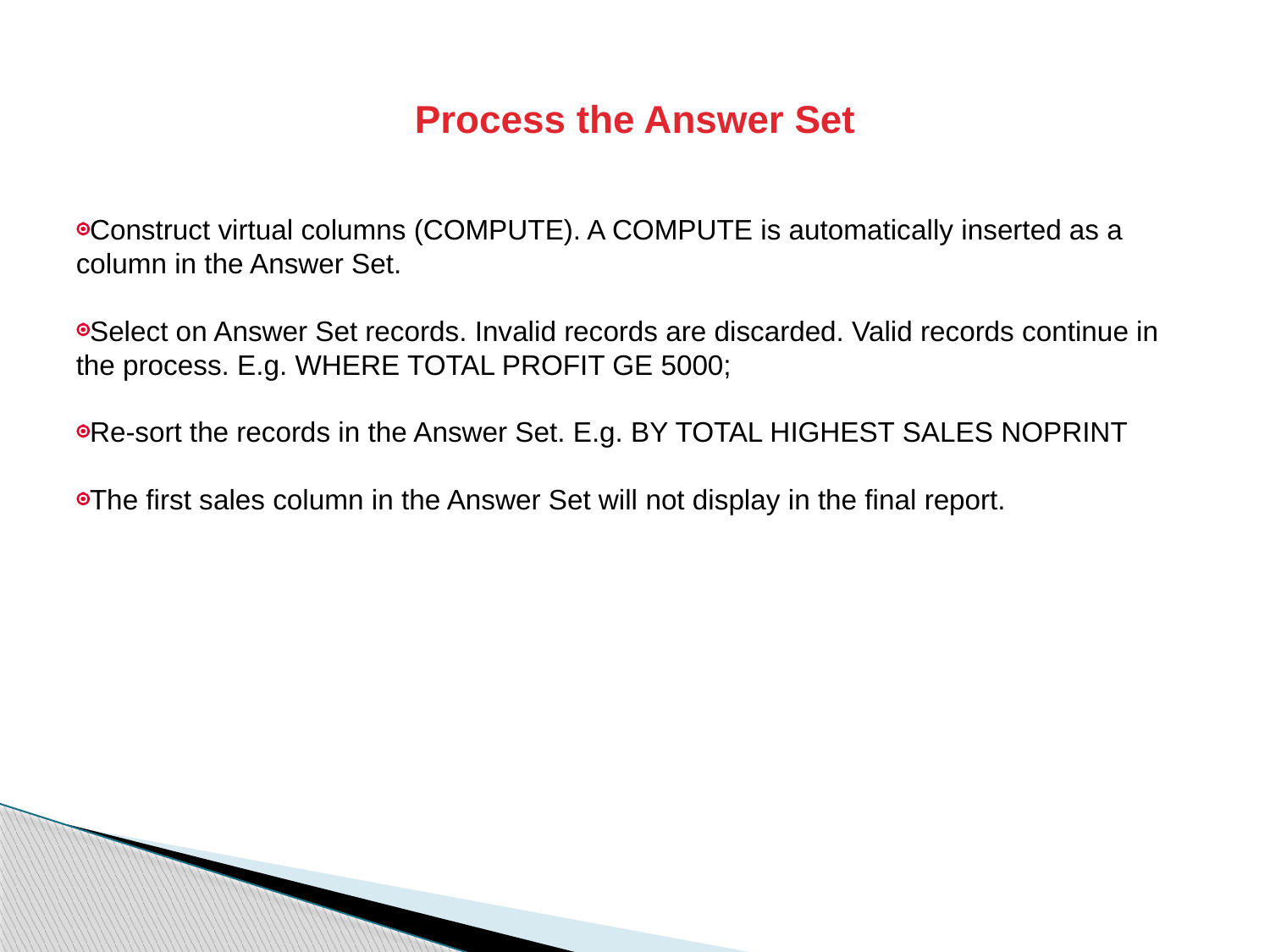

# Process the Answer Set
Construct virtual columns (COMPUTE). A COMPUTE is automatically inserted as a column in the Answer Set.

Select on Answer Set records. Invalid records are discarded. Valid records continue in the process. E.g. WHERE TOTAL PROFIT GE 5000;

Re-sort the records in the Answer Set. E.g. BY TOTAL HIGHEST SALES NOPRINT

The first sales column in the Answer Set will not display in the final report.

59